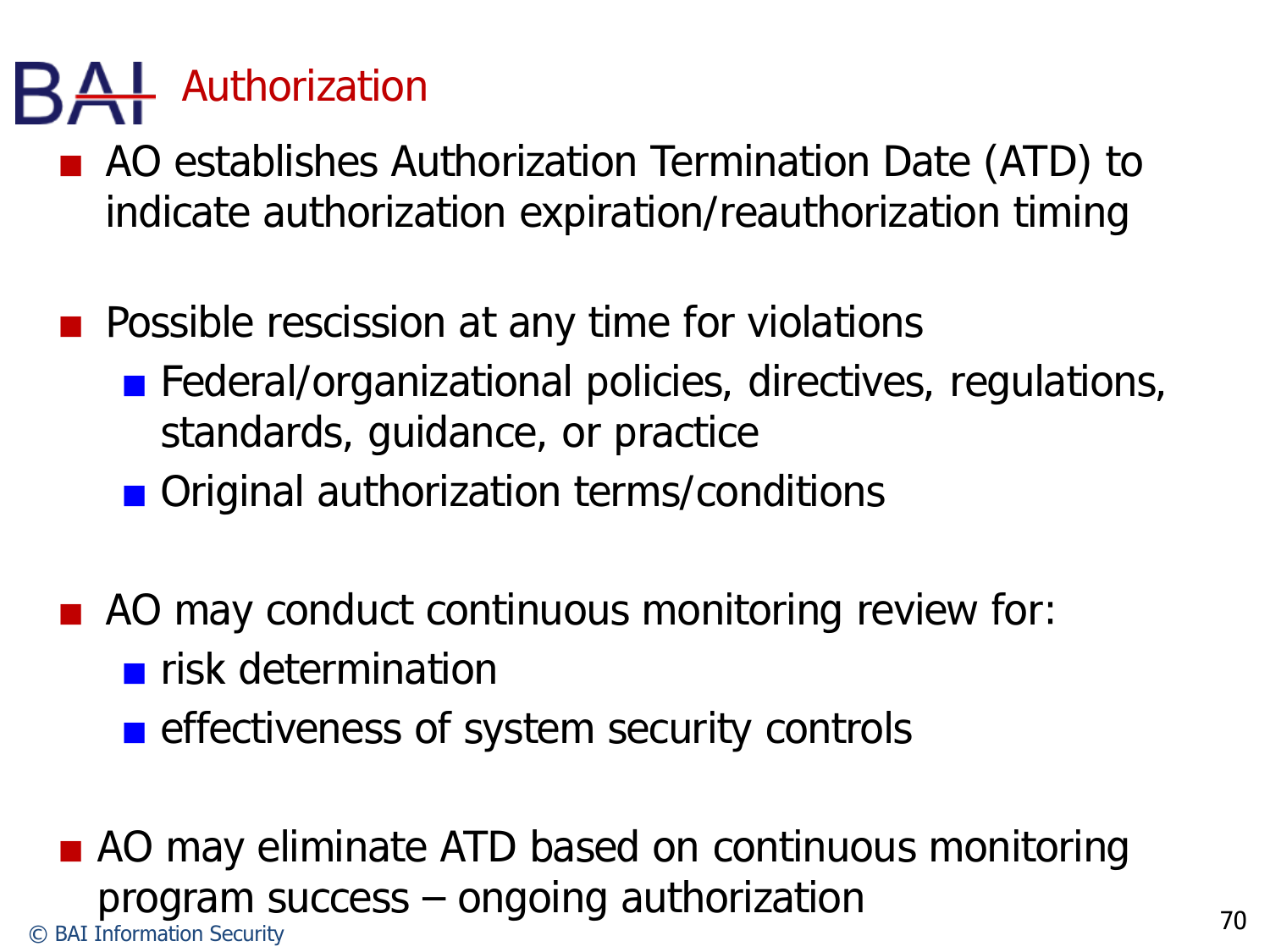

# Authorization
AO establishes Authorization Termination Date (ATD) to indicate authorization expiration/reauthorization timing

Possible rescission at any time for violations
Federal/organizational policies, directives, regulations, standards, guidance, or practice
Original authorization terms/conditions

AO may conduct continuous monitoring review for:
risk determination
effectiveness of system security controls

AO may eliminate ATD based on continuous monitoring program success – ongoing authorization